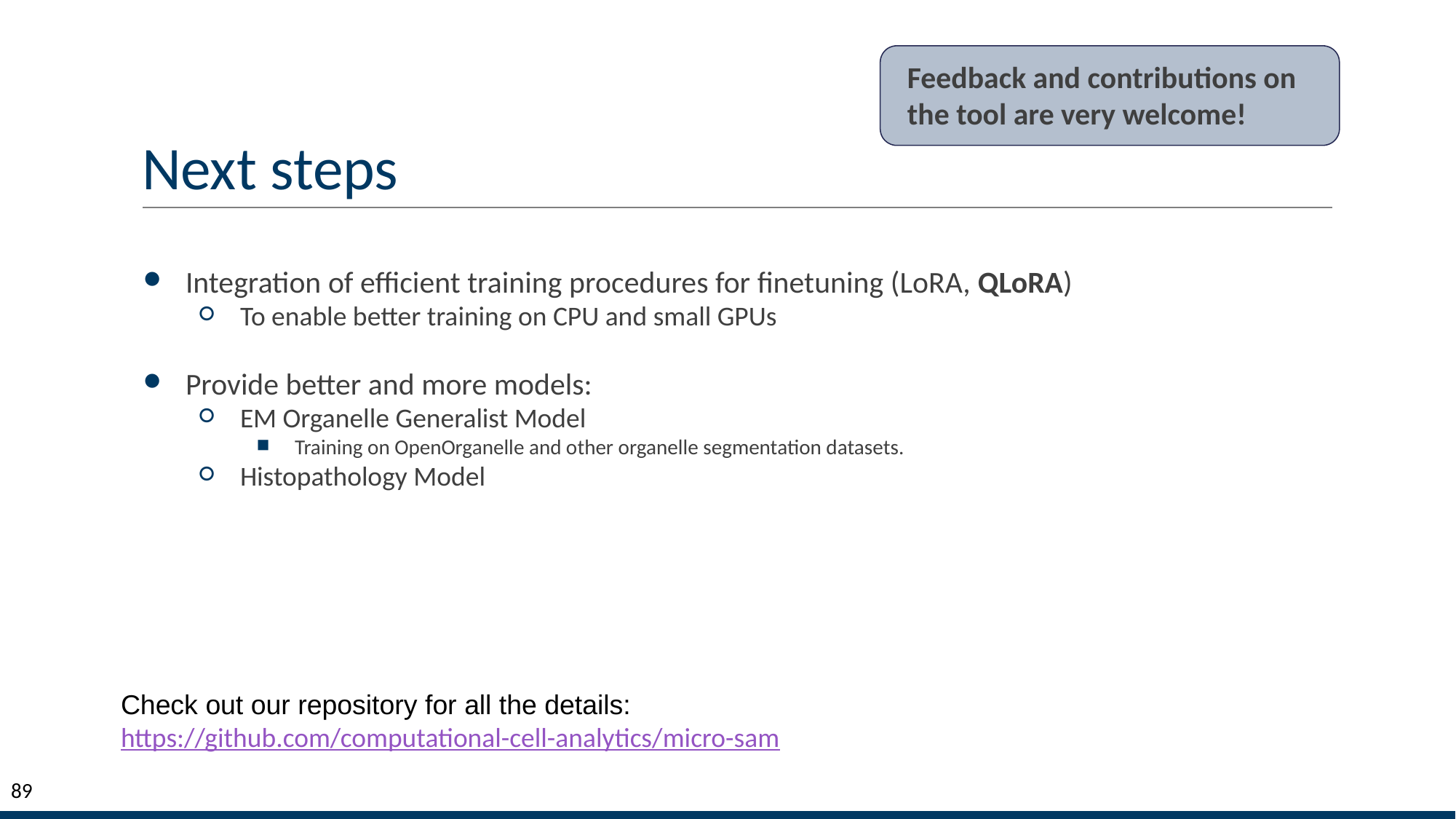

# Next steps

Feedback and contributions on the tool are very welcome!

Integration of efficient training procedures for finetuning (LoRA, QLoRA)
To enable better training on CPU and small GPUs
Provide better and more models:
EM Organelle Generalist Model
Training on OpenOrganelle and other organelle segmentation datasets.
Histopathology Model

Check out our repository for all the details:
https://github.com/computational-cell-analytics/micro-sam
89